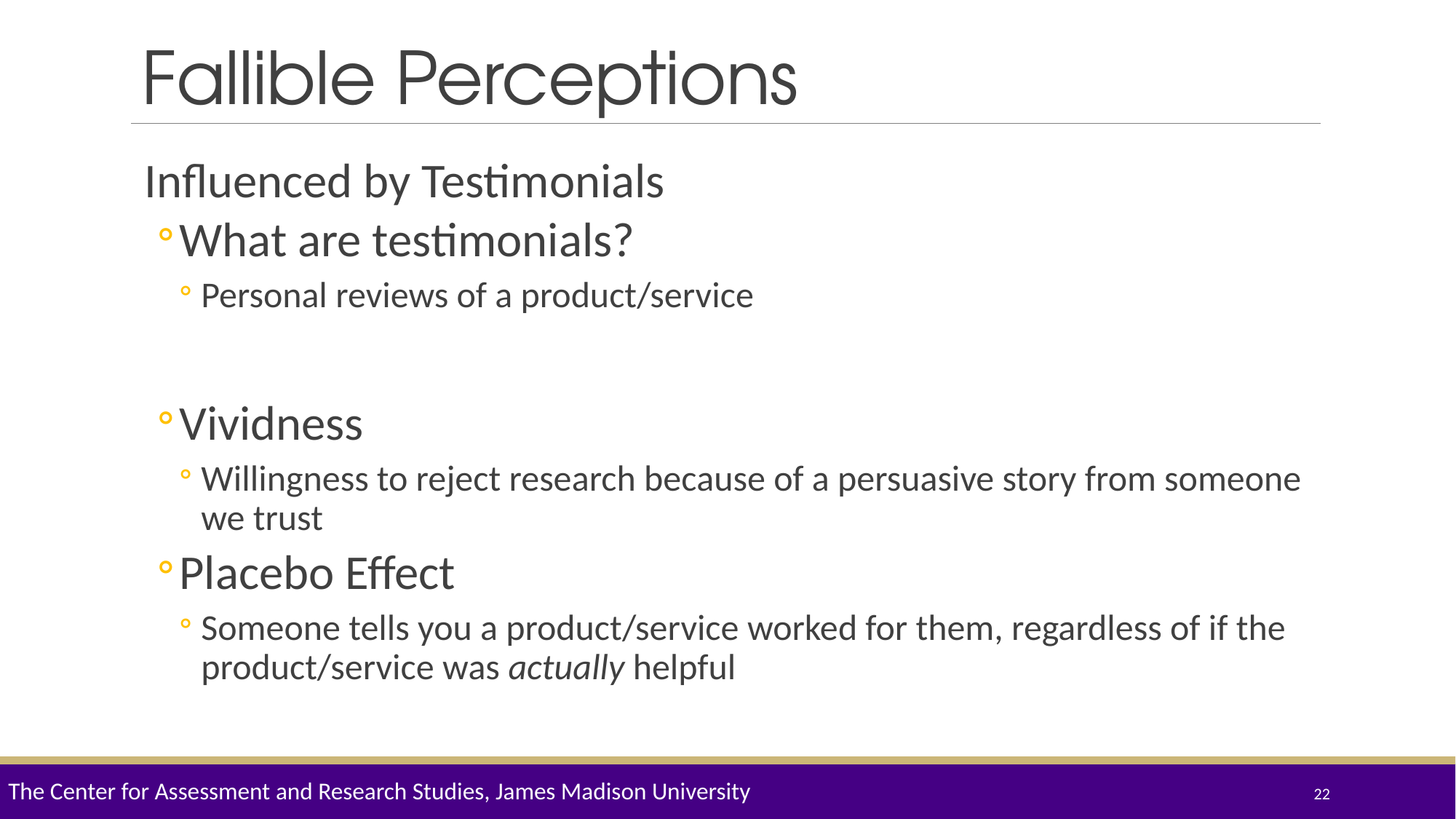

# Fallible Perceptions
Influenced by Testimonials
What are testimonials?
Personal reviews of a product/service

Vividness
Willingness to reject research because of a persuasive story from someone we trust
Placebo Effect
Someone tells you a product/service worked for them, regardless of if the product/service was actually helpful
The Center for Assessment and Research Studies, James Madison University
22